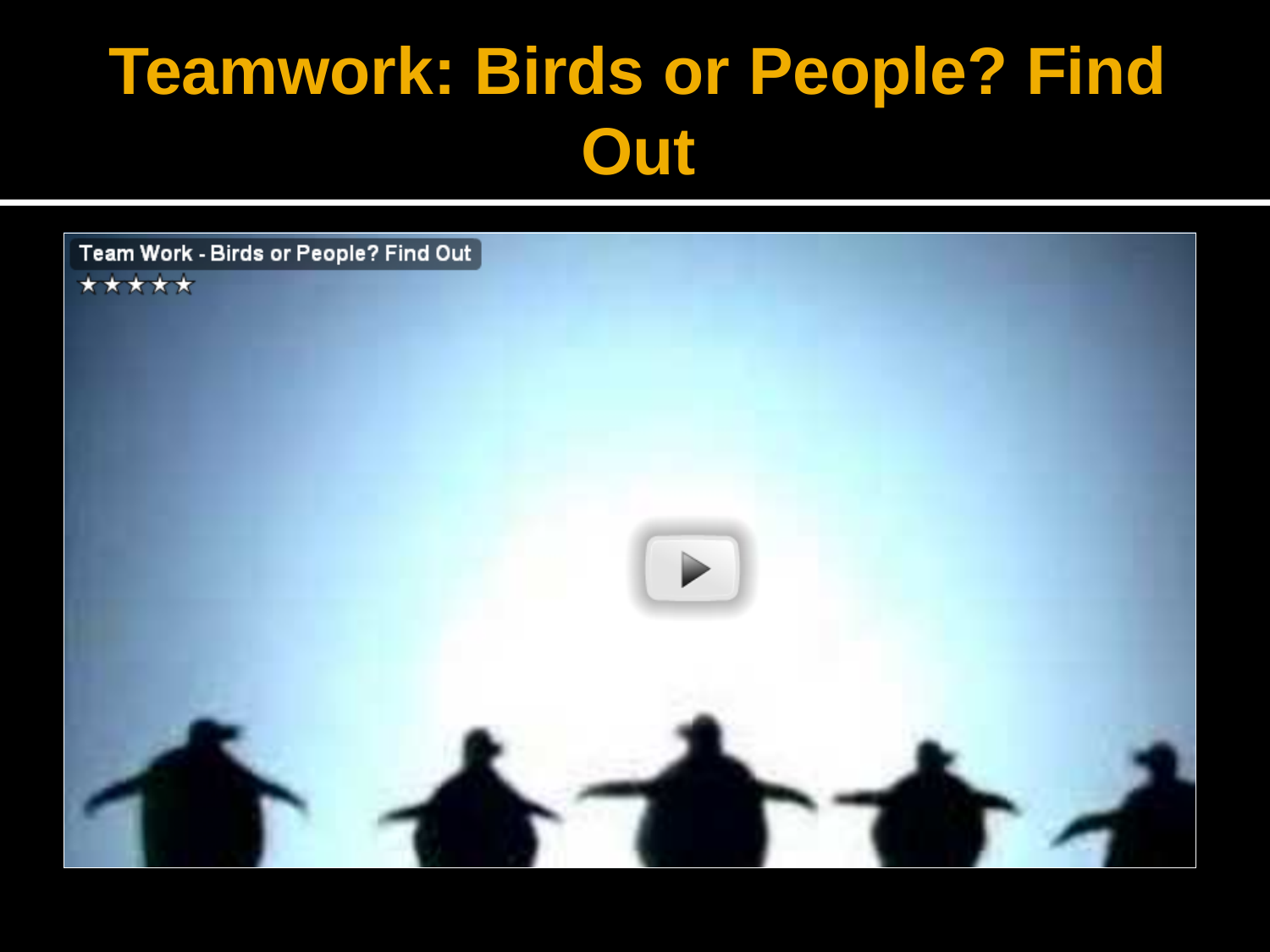

# Teamwork: Birds or People? Find Out